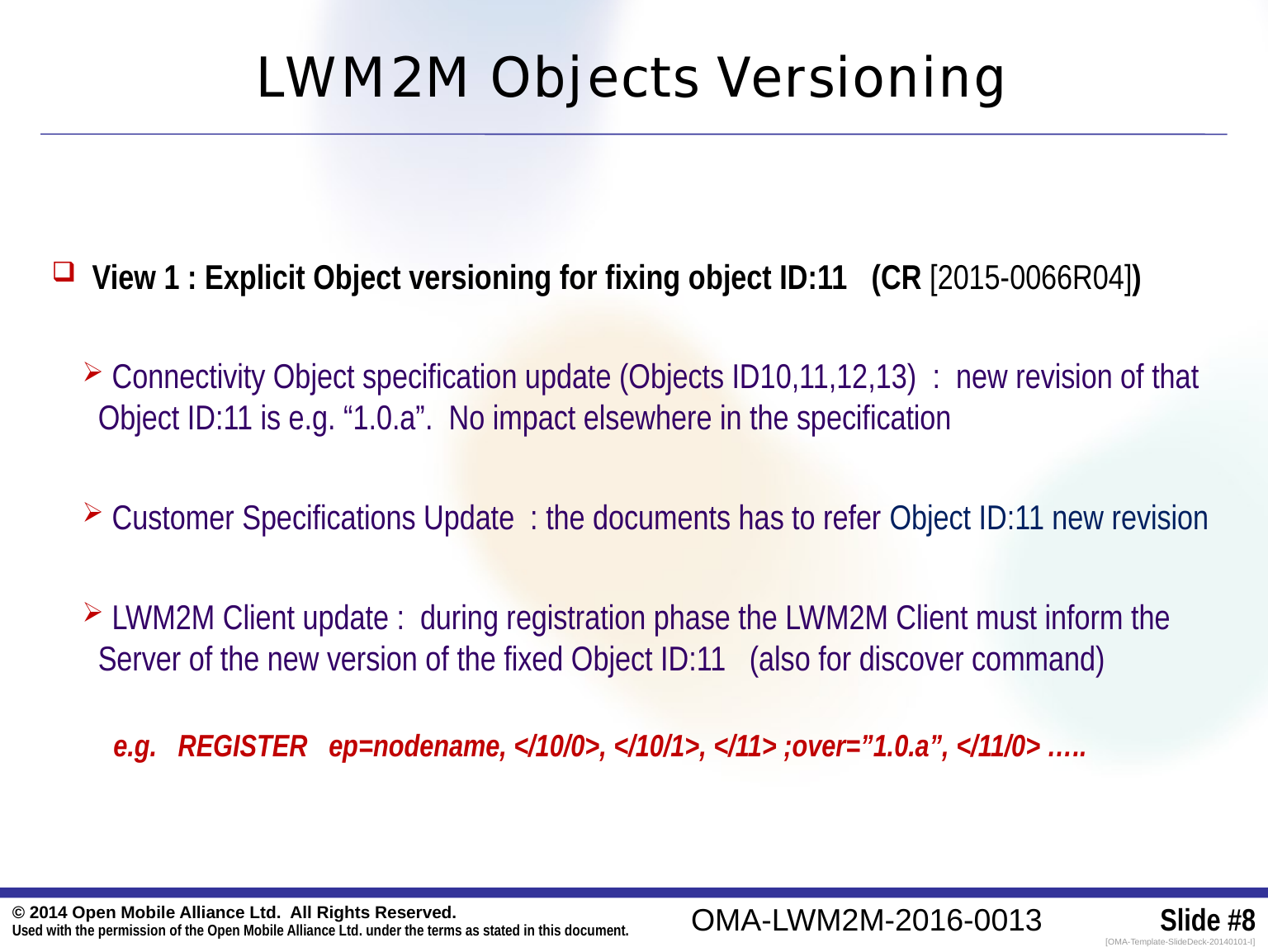

# LWM2M Objects Versioning
  View 1 : Explicit Object versioning for fixing object ID:11   (CR [2015-0066R04])

 Connectivity Object specification update (Objects ID10,11,12,13)  :  new revision of that Object ID:11 is e.g. “1.0.a”.  No impact elsewhere in the specification

 Customer Specifications Update  : the documents has to refer Object ID:11 new revision

 LWM2M Client update :  during registration phase the LWM2M Client must inform the Server of the new version of the fixed Object ID:11   (also for discover command)

e.g.   REGISTER   ep=nodename, </10/0>, </10/1>, </11> ;over=”1.0.a”, </11/0> …..